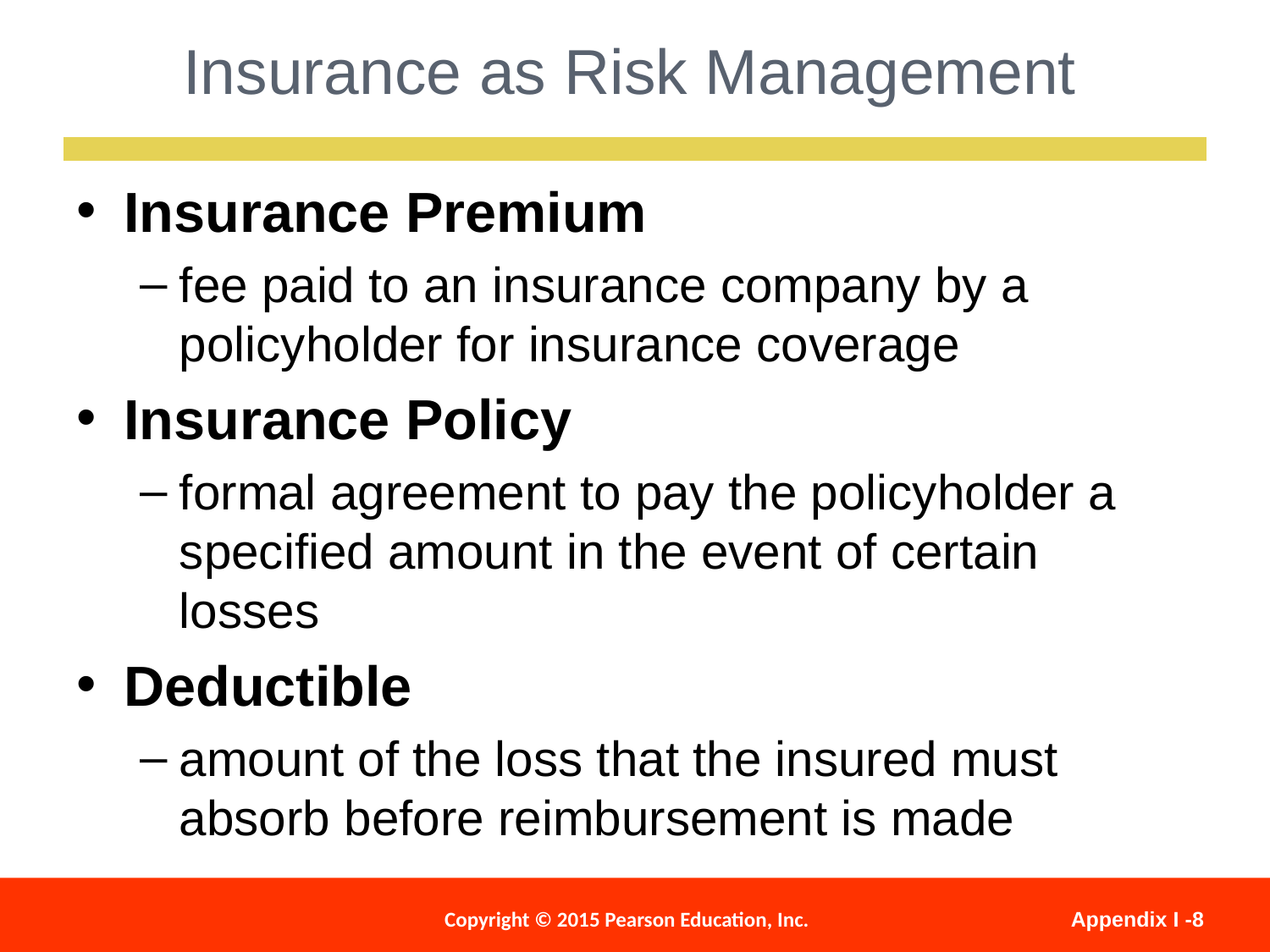

Insurance as Risk Management
Insurance Premium
fee paid to an insurance company by a policyholder for insurance coverage
Insurance Policy
formal agreement to pay the policyholder a specified amount in the event of certain losses
Deductible
amount of the loss that the insured must absorb before reimbursement is made